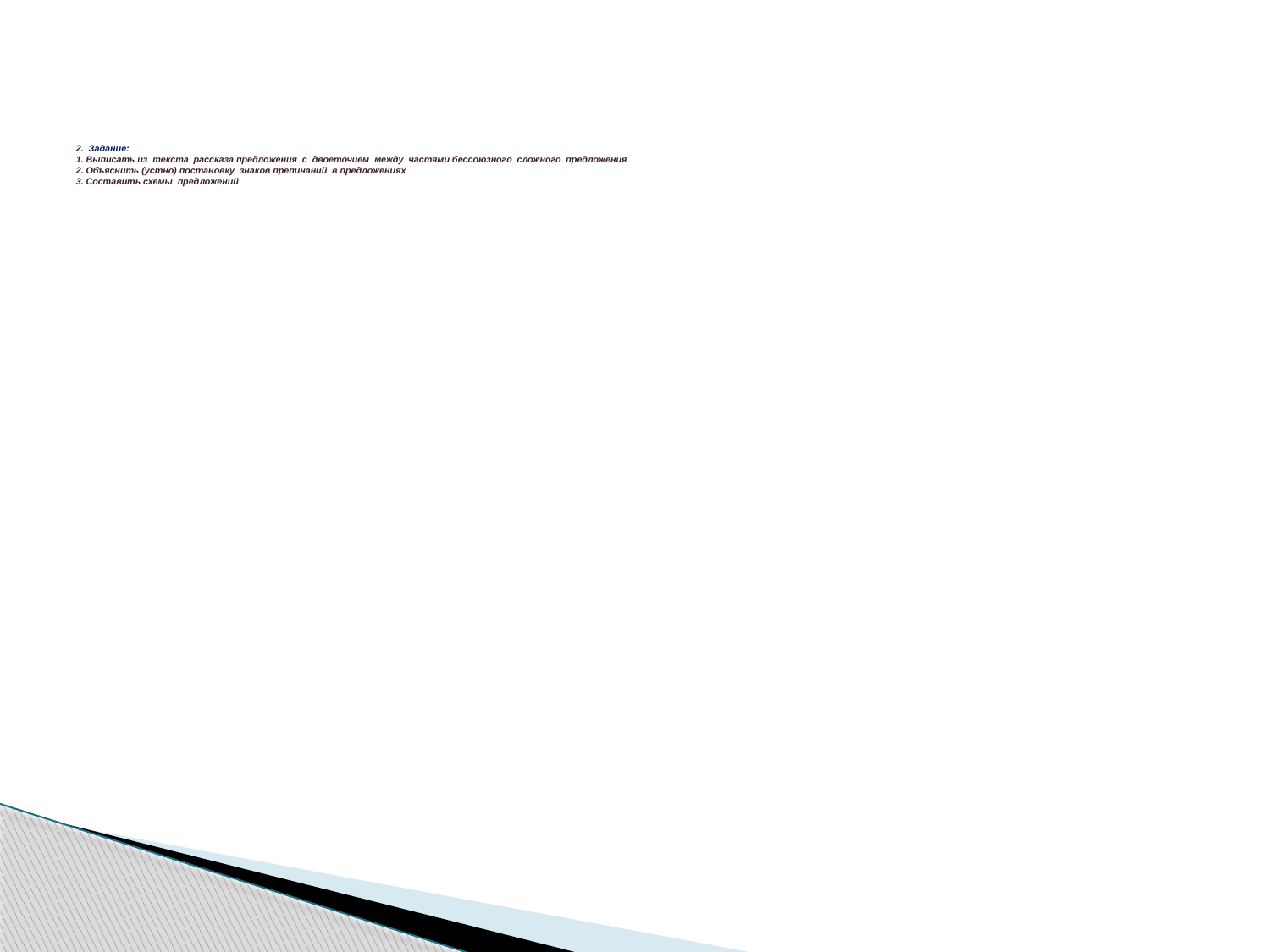

# 2.  Задание: 1. Выписать из  текста  рассказа предложения  с  двоеточием  между  частями бессоюзного  сложного  предложения 2. Объяснить (устно) постановку  знаков препинаний  в предложениях 3. Составить схемы  предложений